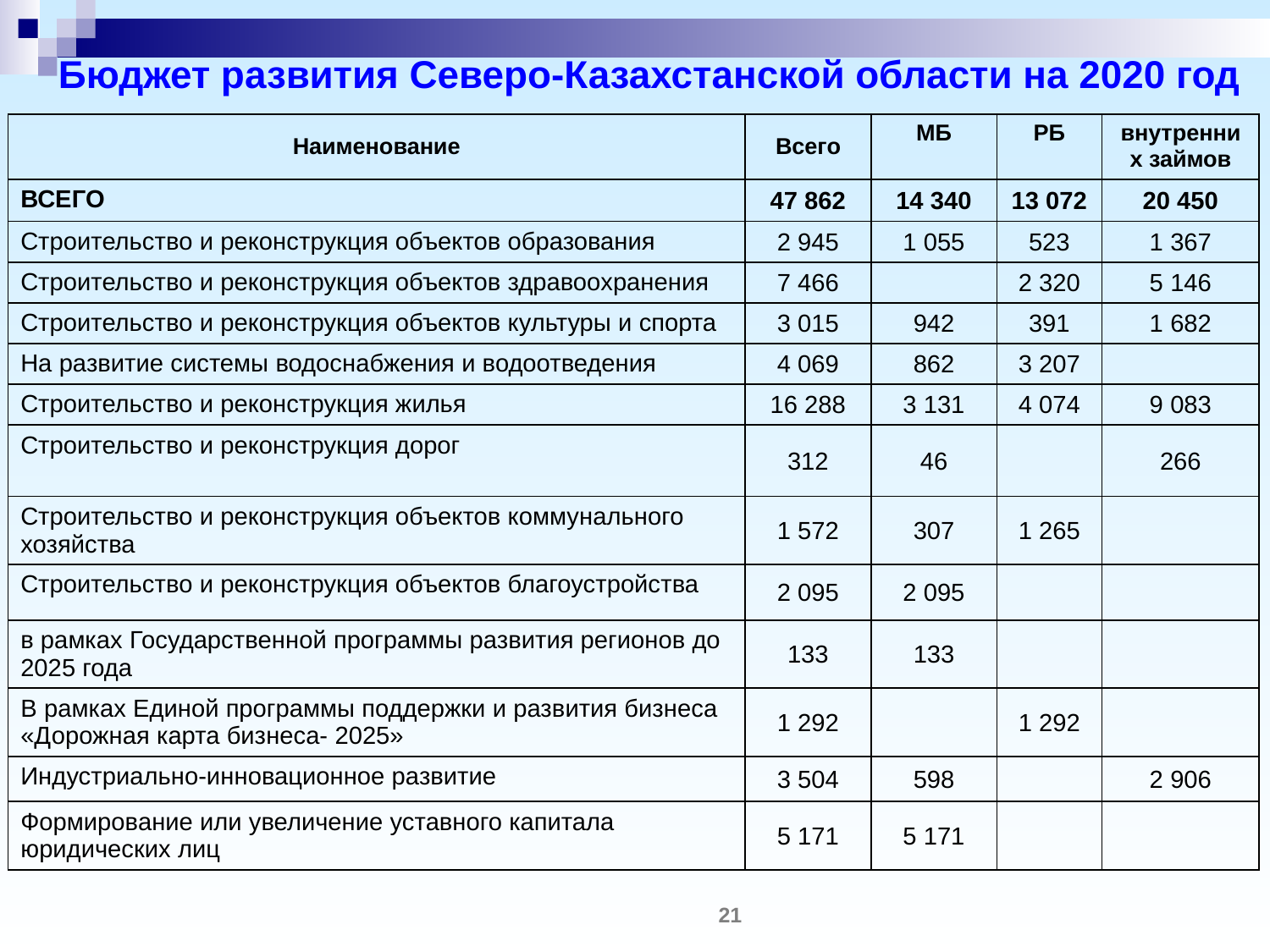

Бюджет развития Северо-Казахстанской области на 2020 год

| Наименование | Всего | МБ | РБ | внутренних займов |
| --- | --- | --- | --- | --- |
| ВСЕГО | 47 862 | 14 340 | 13 072 | 20 450 |
| Строительство и реконструкция объектов образования | 2 945 | 1 055 | 523 | 1 367 |
| Строительство и реконструкция объектов здравоохранения | 7 466 |  | 2 320 | 5 146 |
| Строительство и реконструкция объектов культуры и спорта | 3 015 | 942 | 391 | 1 682 |
| На развитие системы водоснабжения и водоотведения | 4 069 | 862 | 3 207 |  |
| Строительство и реконструкция жилья | 16 288 | 3 131 | 4 074 | 9 083 |
| Строительство и реконструкция дорог | 312 | 46 |  | 266 |
| Строительство и реконструкция объектов коммунального хозяйства | 1 572 | 307 | 1 265 |  |
| Строительство и реконструкция объектов благоустройства | 2 095 | 2 095 |  |  |
| в рамках Государственной программы развития регионов до 2025 года | 133 | 133 |  |  |
| В рамках Единой программы поддержки и развития бизнеса «Дорожная карта бизнеса- 2025» | 1 292 |  | 1 292 |  |
| Индустриально-инновационное развитие | 3 504 | 598 |  | 2 906 |
| Формирование или увеличение уставного капитала юридических лиц | 5 171 | 5 171 |  |  |
21